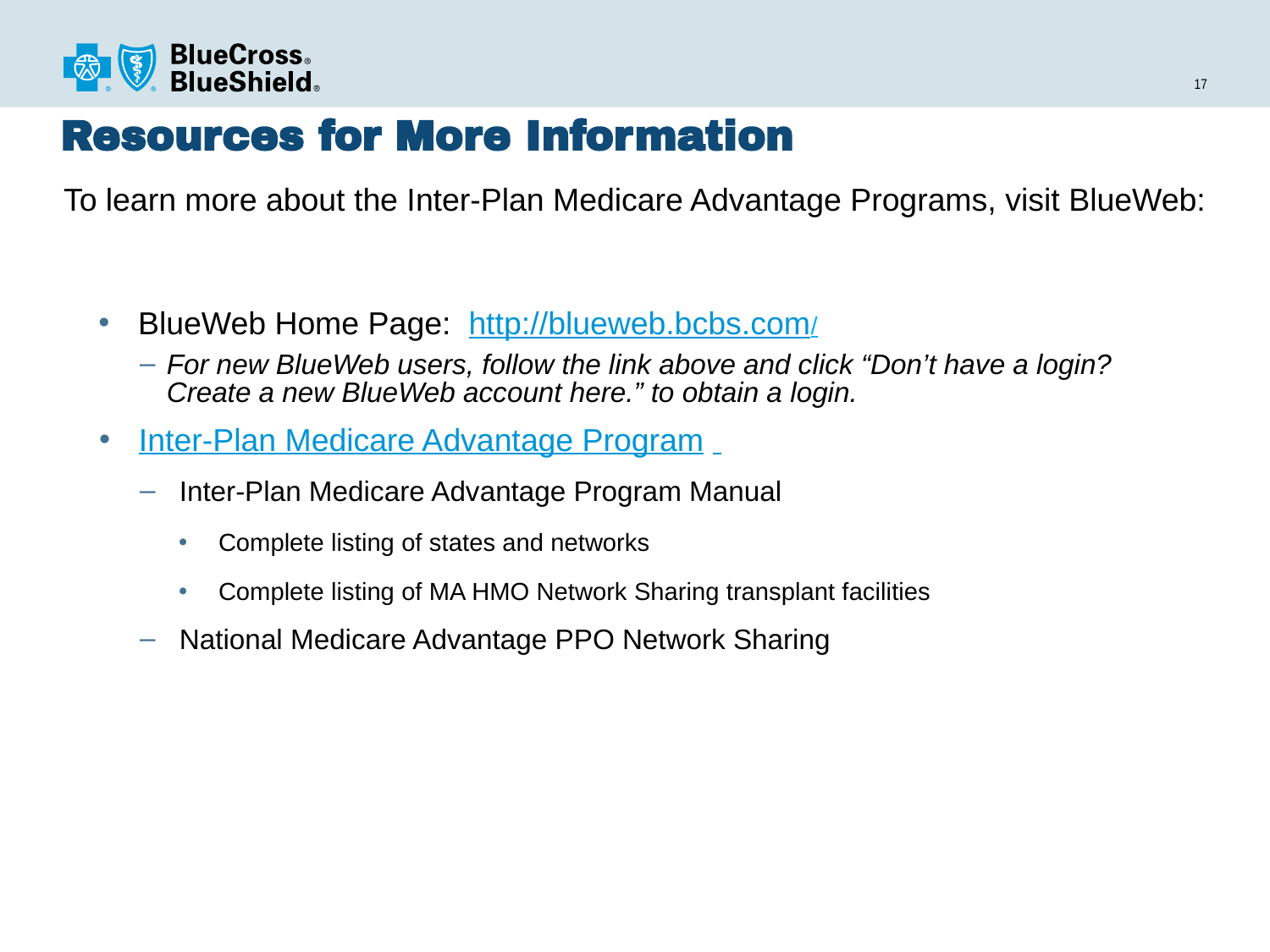

# Resources for More Information
To learn more about the Inter-Plan Medicare Advantage Programs, visit BlueWeb:

BlueWeb Home Page:  http://blueweb.bcbs.com/
For new BlueWeb users, follow the link above and click “Don’t have a login? Create a new BlueWeb account here.” to obtain a login.
Inter-Plan Medicare Advantage Program
Inter-Plan Medicare Advantage Program Manual
Complete listing of states and networks
Complete listing of MA HMO Network Sharing transplant facilities
National Medicare Advantage PPO Network Sharing